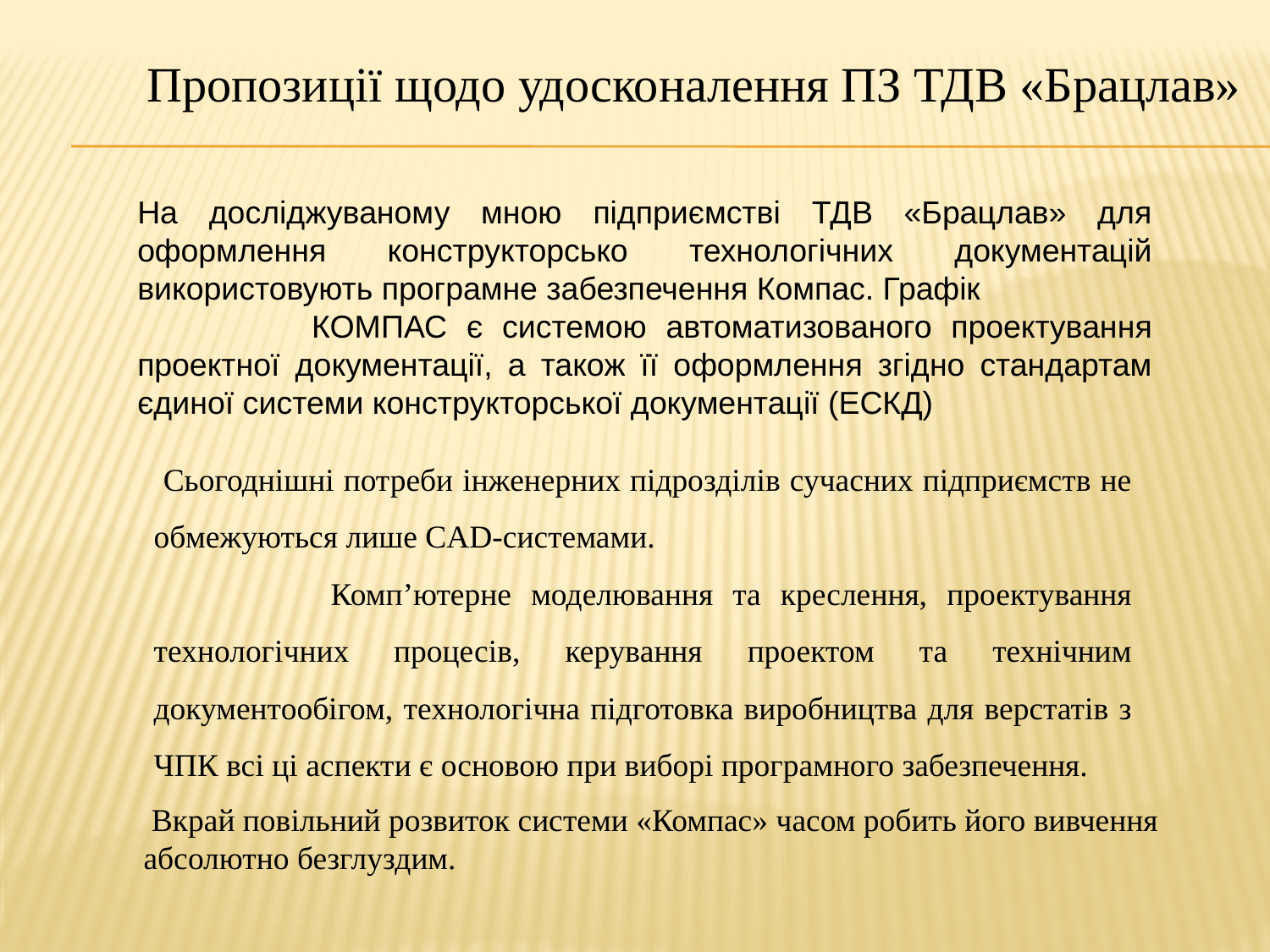

Пропозиції щодо удосконалення ПЗ ТДВ «Брацлав»
На досліджуваному мною підприємстві ТДВ «Брацлав» для оформлення конструкторсько технологічних документацій використовують програмне забезпечення Компас. Графік
         КОМПАС є системою автоматизованого проектування проектної документації, а також її оформлення згідно стандартам єдиної системи конструкторської документації (ЕСКД)
 Сьогоднішні потреби інженерних підрозділів сучасних підприємств не обмежуються лише CAD-системами.
         Комп’ютерне моделювання та креслення, проектування технологічних процесів, керування проектом та технічним документообігом, технологічна підготовка виробництва для верстатів з ЧПК всі ці аспекти є основою при виборі програмного забезпечення.
 Вкрай повільний розвиток системи «Компас» часом робить його вивчення абсолютно безглуздим.